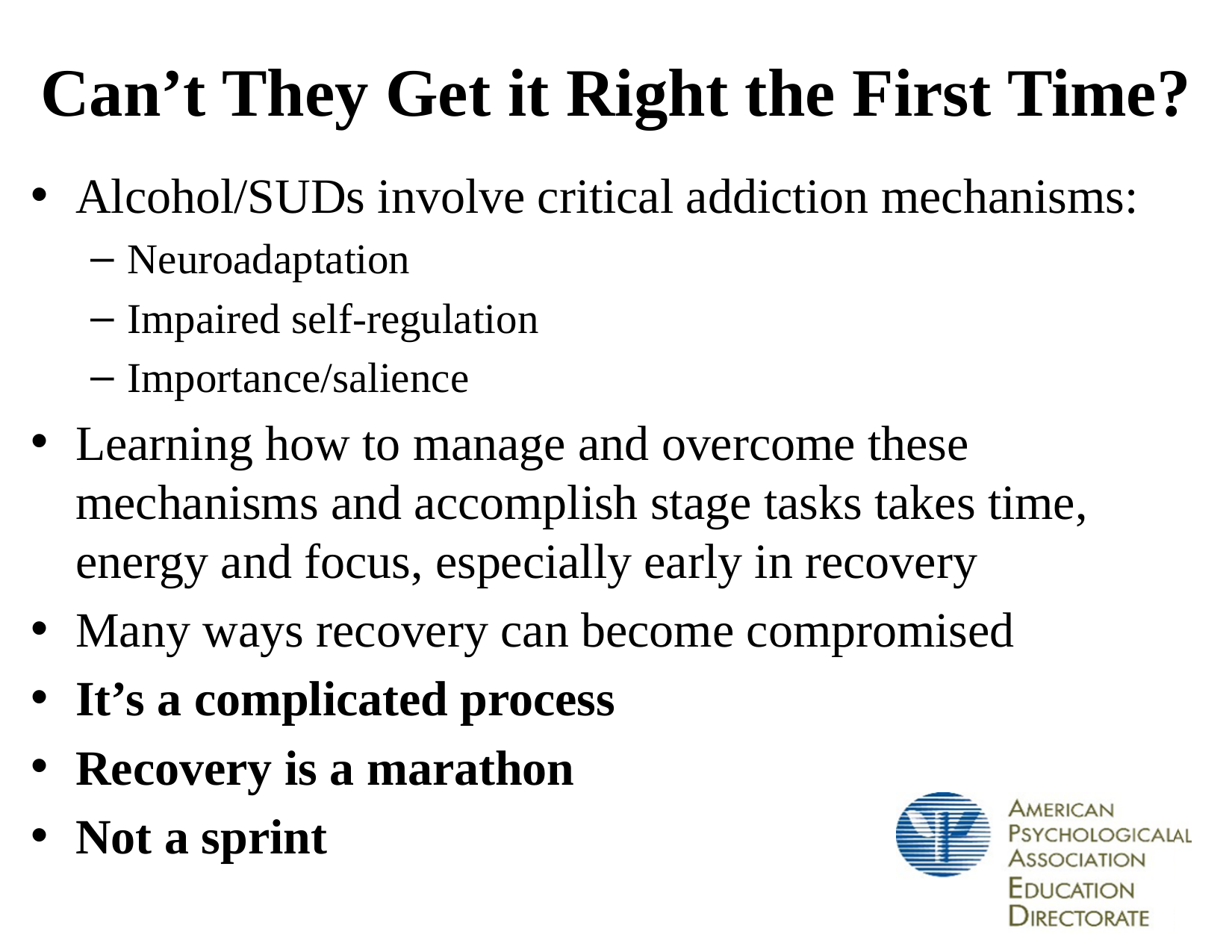

# Can’t They Get it Right the First Time?
Alcohol/SUDs involve critical addiction mechanisms:
Neuroadaptation
Impaired self-regulation
Importance/salience
Learning how to manage and overcome these mechanisms and accomplish stage tasks takes time, energy and focus, especially early in recovery
Many ways recovery can become compromised
It’s a complicated process
Recovery is a marathon
Not a sprint